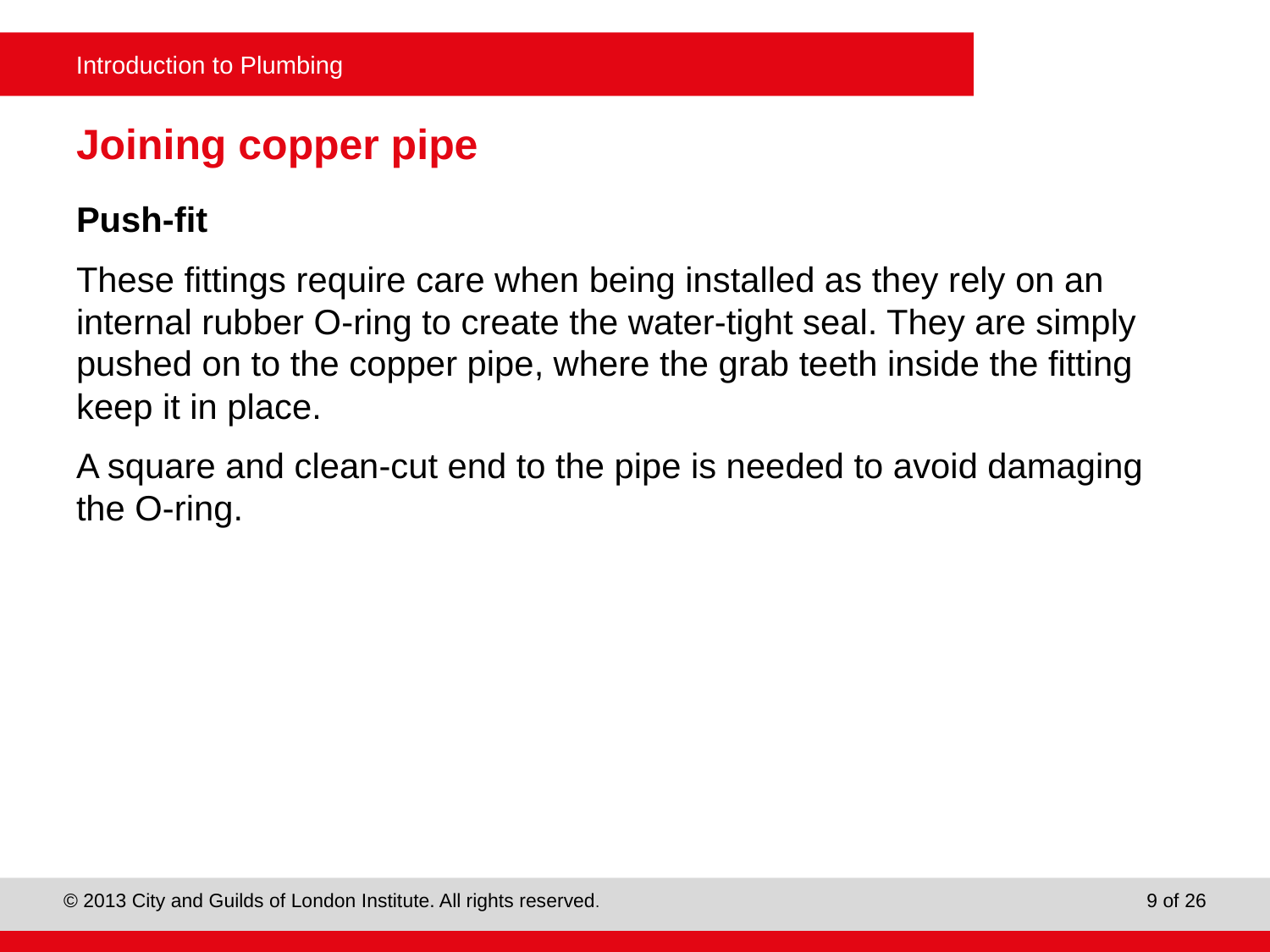

# Joining copper pipe
Push-fit
These fittings require care when being installed as they rely on an internal rubber O-ring to create the water-tight seal. They are simply pushed on to the copper pipe, where the grab teeth inside the fitting keep it in place.
A square and clean-cut end to the pipe is needed to avoid damaging the O-ring.